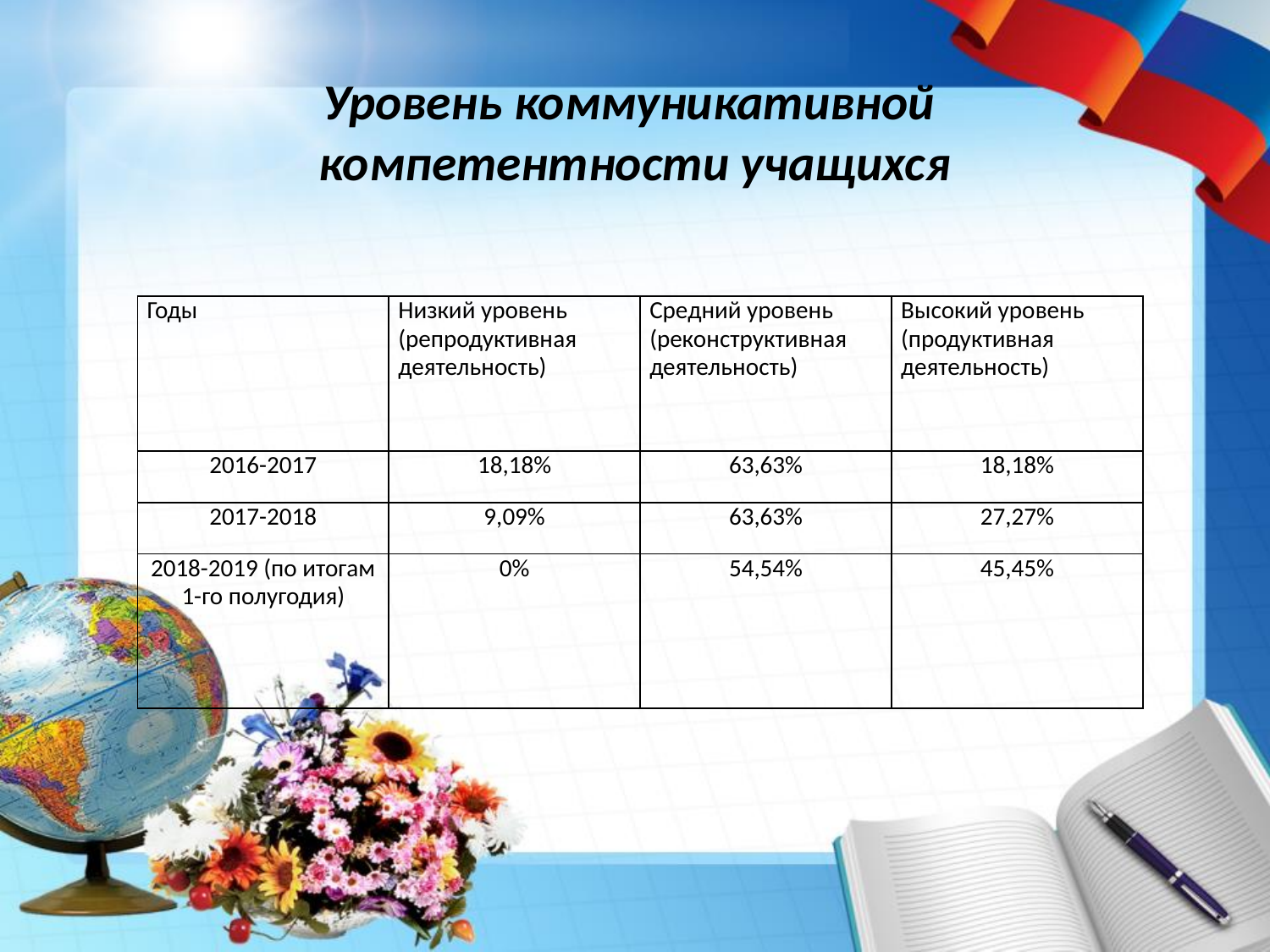

# Уровень коммуникативной компетентности учащихся
| Годы | Низкий уровень (репродуктивная деятельность) | Средний уровень (реконструктивная деятельность) | Высокий уровень (продуктивная деятельность) |
| --- | --- | --- | --- |
| 2016-2017 | 18,18% | 63,63% | 18,18% |
| 2017-2018 | 9,09% | 63,63% | 27,27% |
| 2018-2019 (по итогам 1-го полугодия) | 0% | 54,54% | 45,45% |